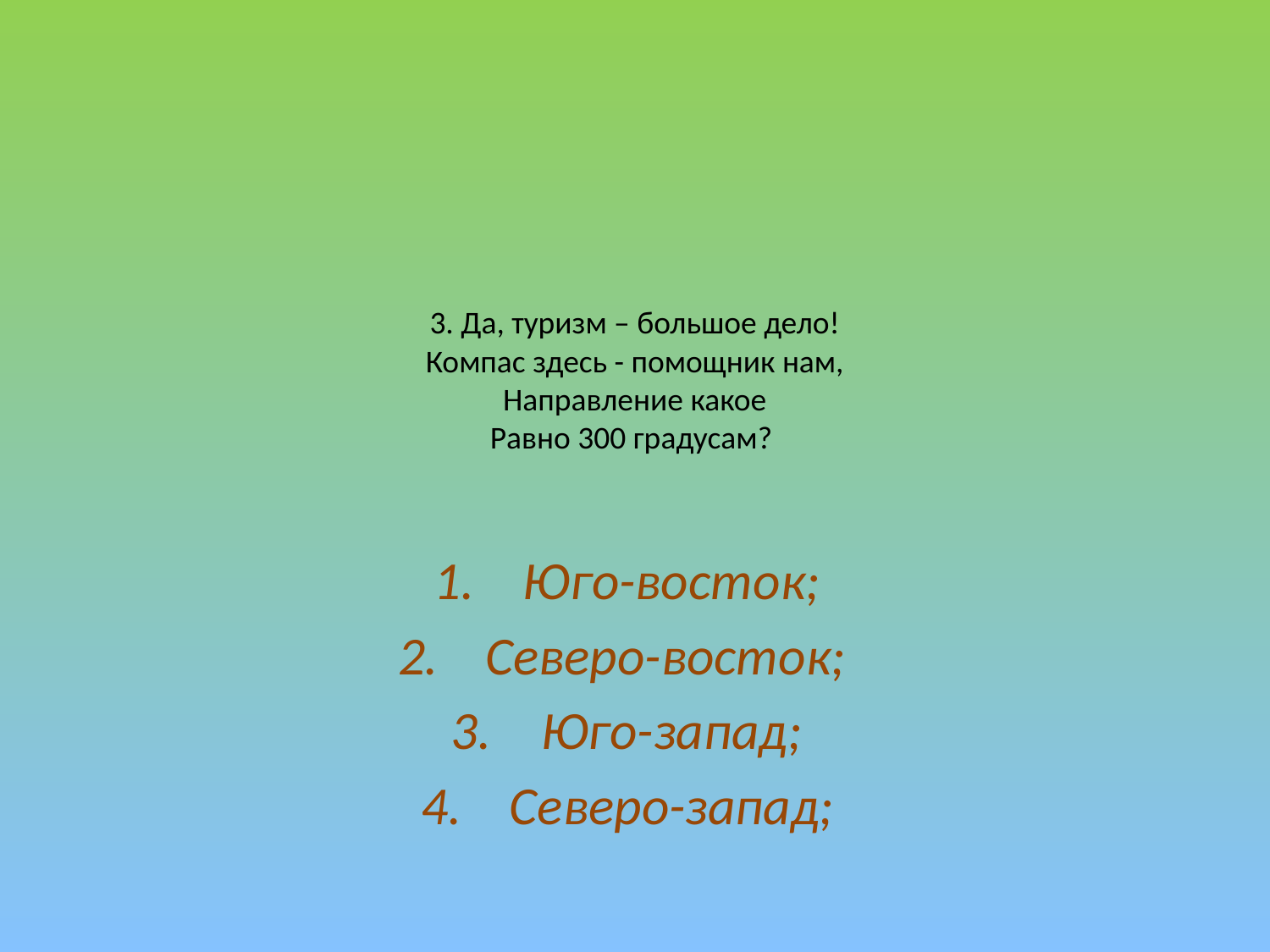

# 3. Да, туризм – большое дело! Компас здесь - помощник нам, Направление какое Равно 300 градусам?
Юго-восток;
Северо-восток;
Юго-запад;
Северо-запад;